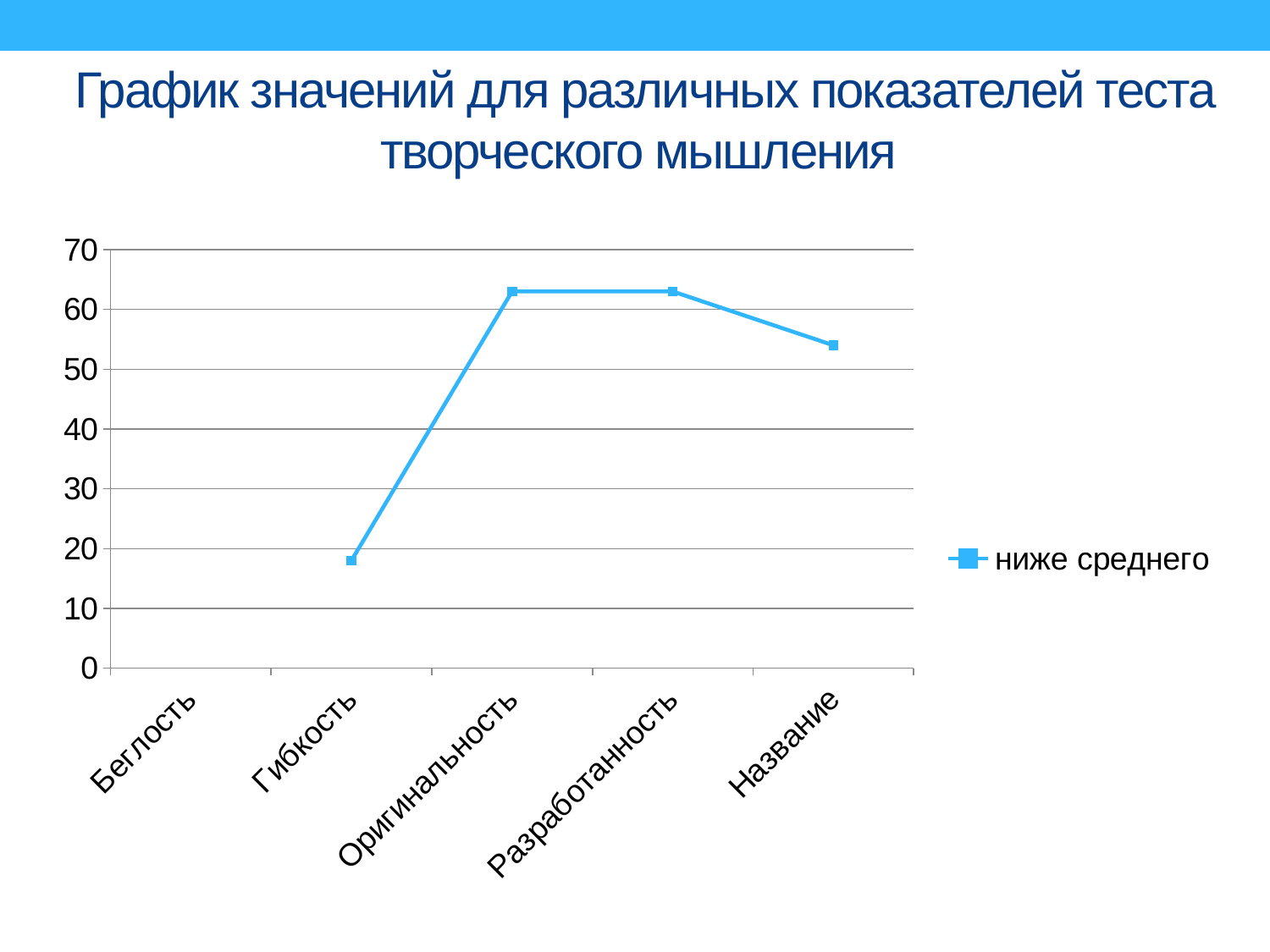

# График значений для различных показателей теста творческого мышления

### Chart

| Category | ниже среднего |
|---|---|
| Беглость | None |
| Гибкость | 18.0 |
| Оригинальность | 63.0 |
| Разработанность | 63.0 |
| Название | 54.0 |